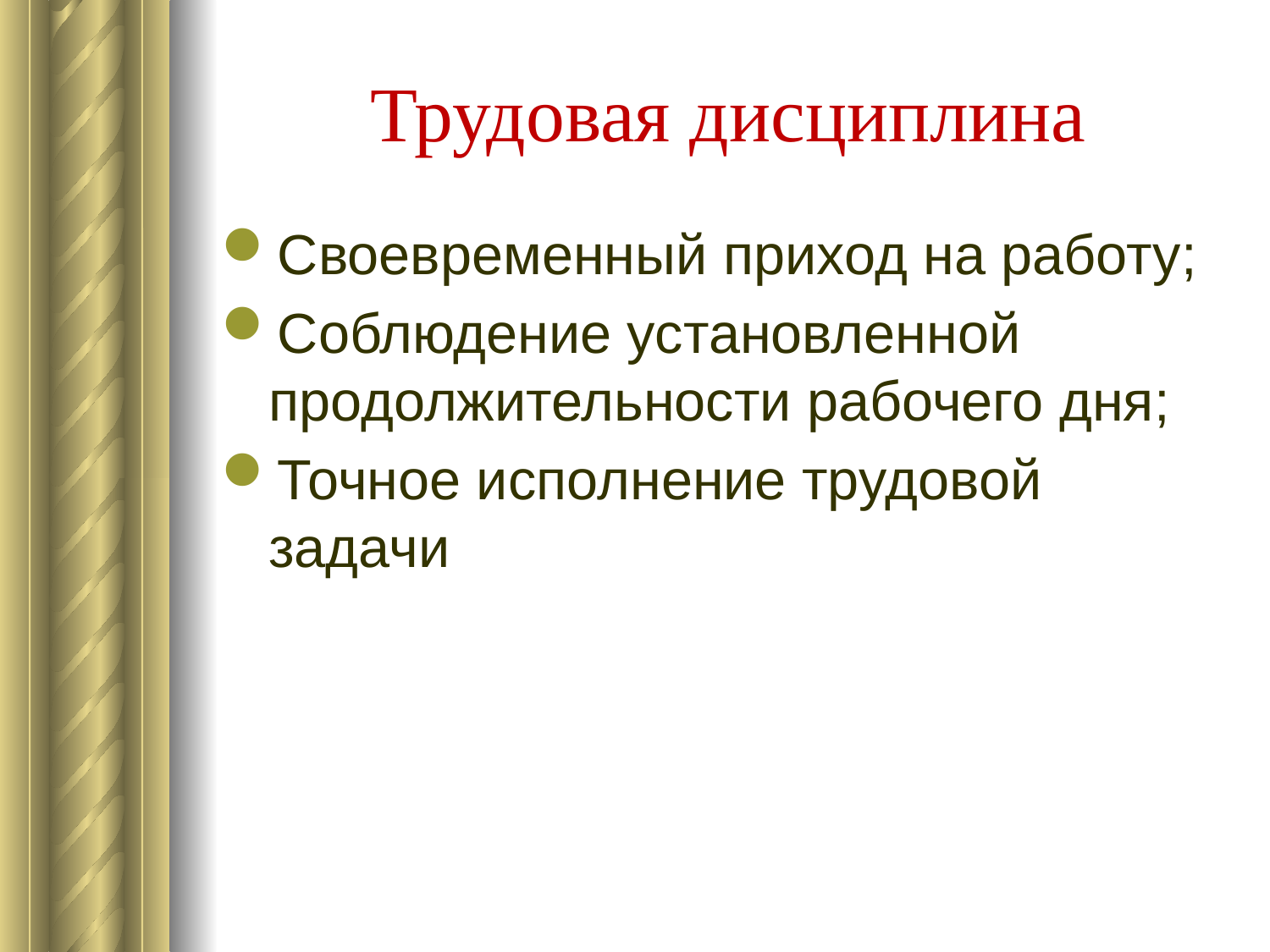

# Трудовая дисциплина
Своевременный приход на работу;
Соблюдение установленной продолжительности рабочего дня;
Точное исполнение трудовой задачи